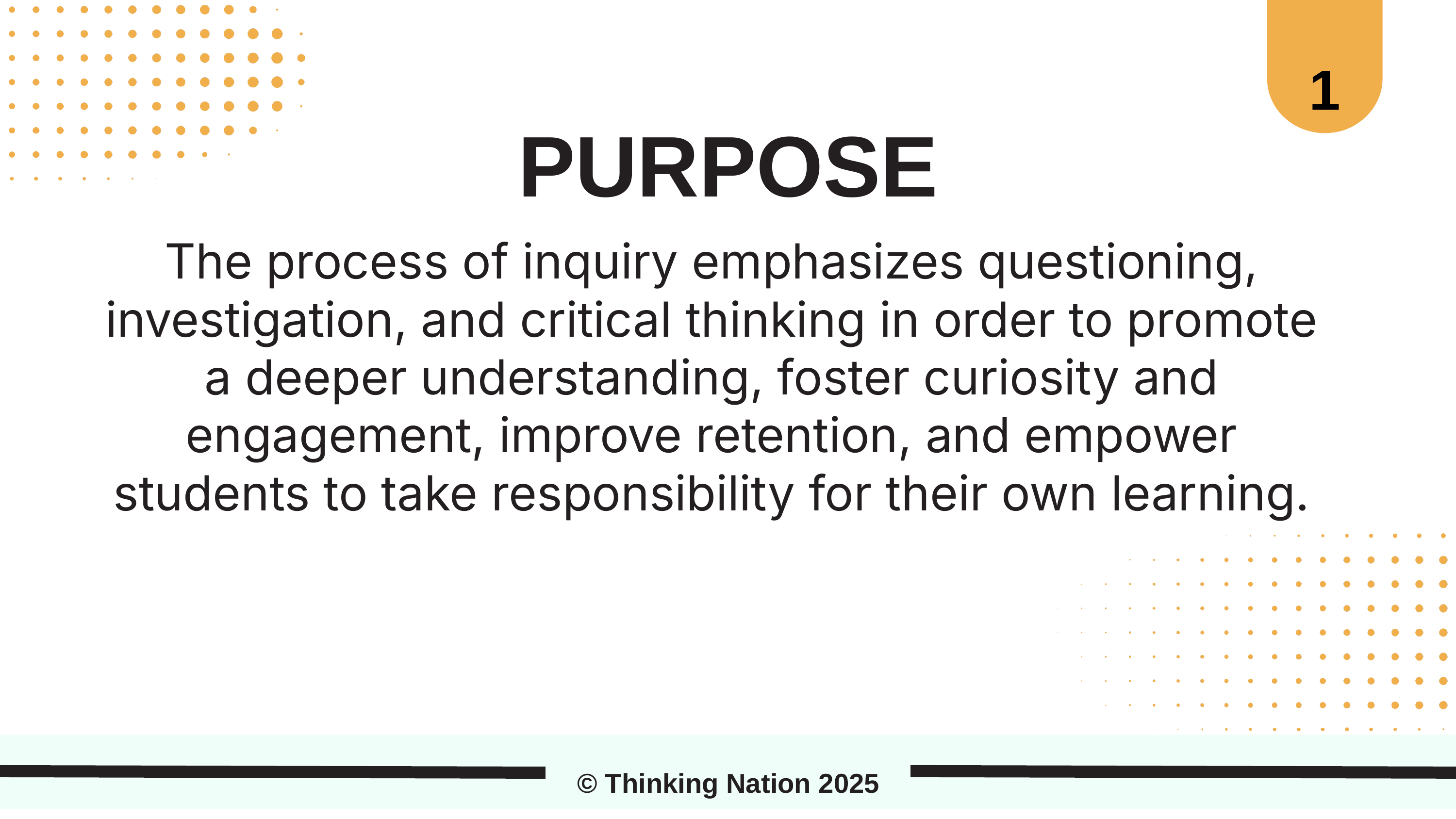

1
PURPOSE
The process of inquiry emphasizes questioning, investigation, and critical thinking in order to promote a deeper understanding, foster curiosity and engagement, improve retention, and empower students to take responsibility for their own learning.

© Thinking Nation 2025